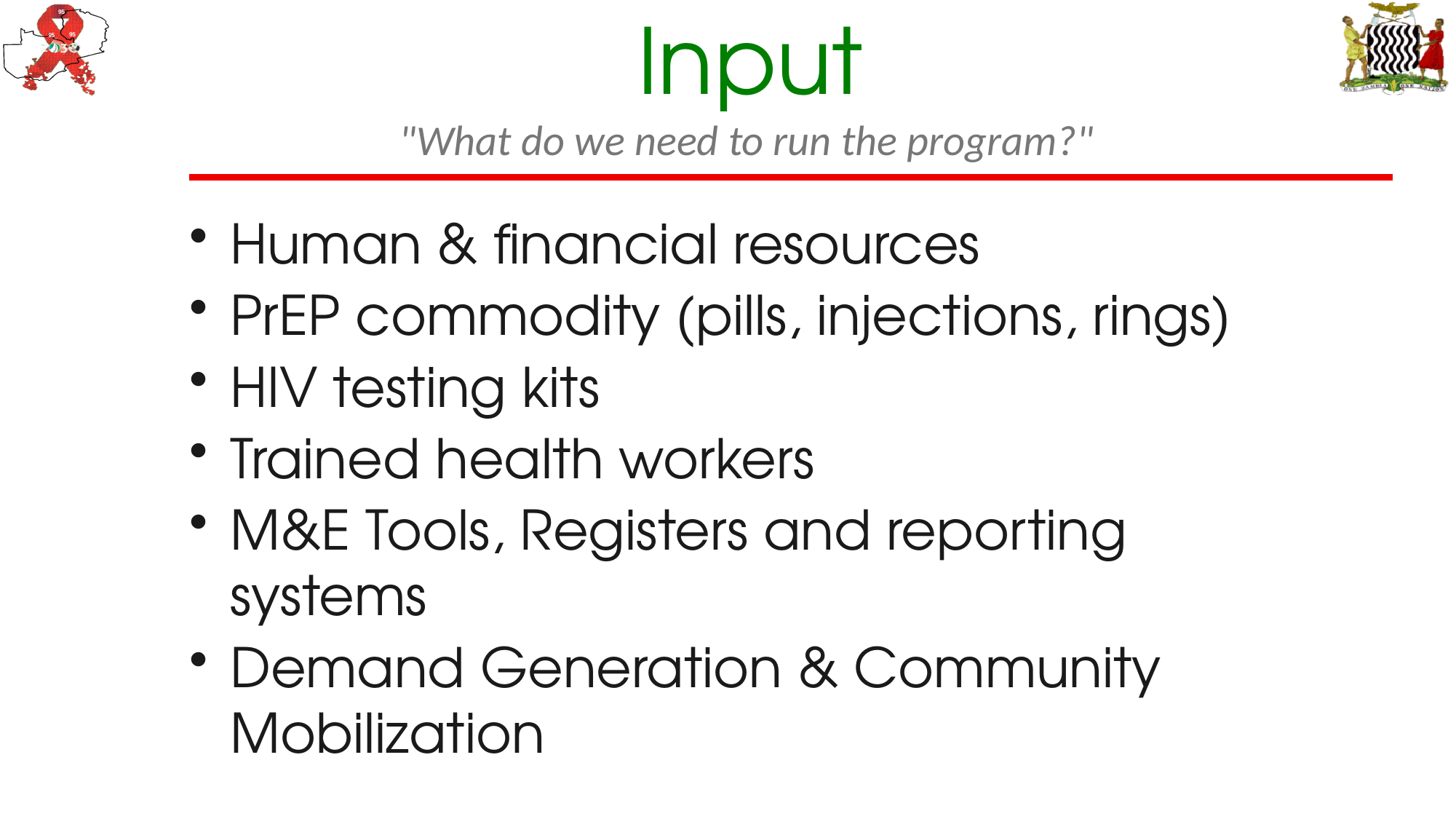

# Input
"What do we need to run the program?"
Human & financial resources
PrEP commodity (pills, injections, rings)
HIV testing kits
Trained health workers
M&E Tools, Registers and reporting systems
Demand Generation & Community Mobilization